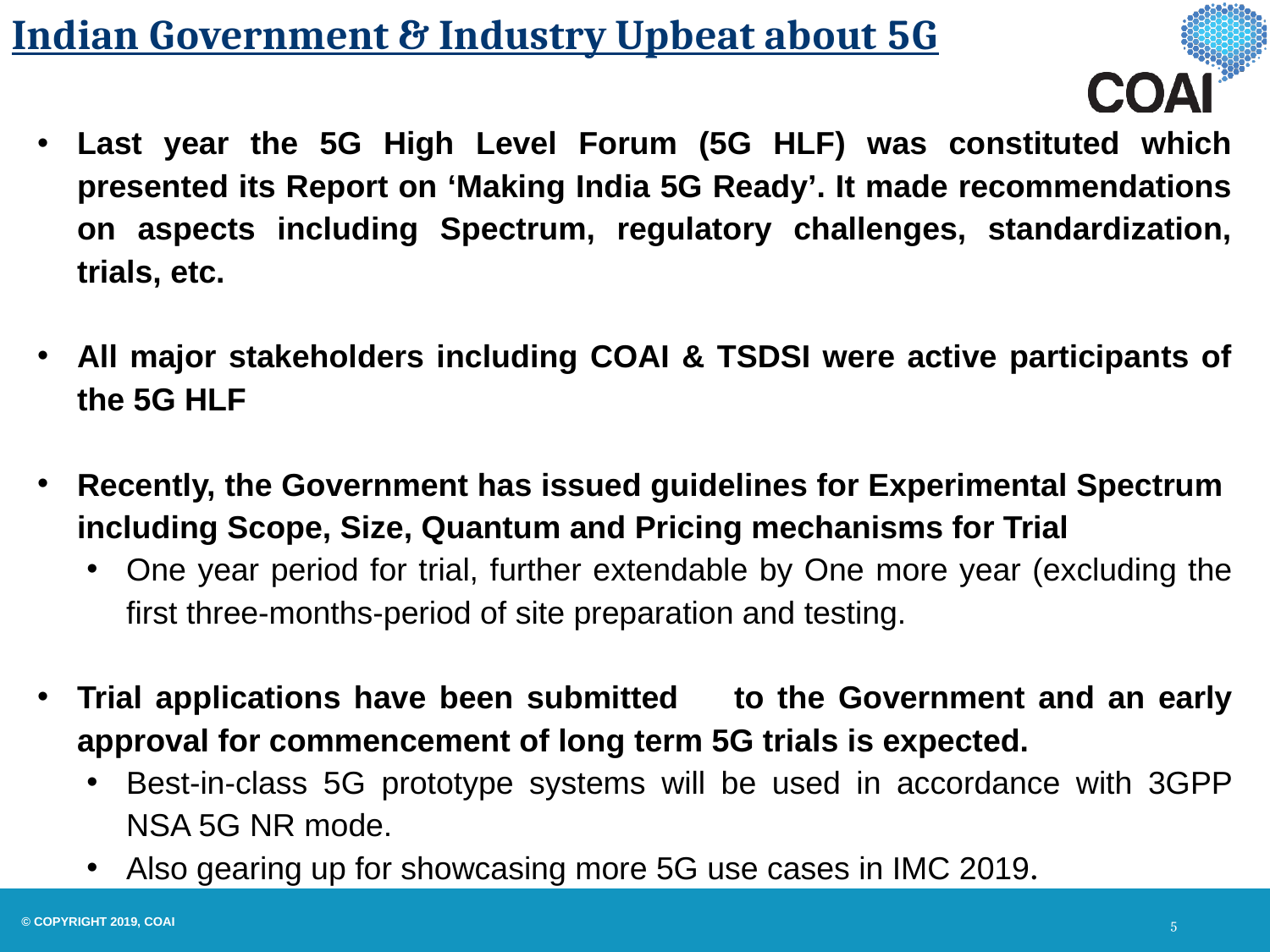

Indian Government & Industry Upbeat about 5G
Last year the 5G High Level Forum (5G HLF) was constituted which presented its Report on ‘Making India 5G Ready’. It made recommendations on aspects including Spectrum, regulatory challenges, standardization, trials, etc.

All major stakeholders including COAI & TSDSI were active participants of the 5G HLF

Recently, the Government has issued guidelines for Experimental Spectrum  including Scope, Size, Quantum and Pricing mechanisms for Trial
One year period for trial, further extendable by One more year (excluding the first three-months-period of site preparation and testing.

Trial applications have been submitted 	to the Government and an early approval for commencement of long term 5G trials is expected.
Best-in-class 5G prototype systems will be used in accordance with 3GPP NSA 5G NR mode.
Also gearing up for showcasing more 5G use cases in IMC 2019.